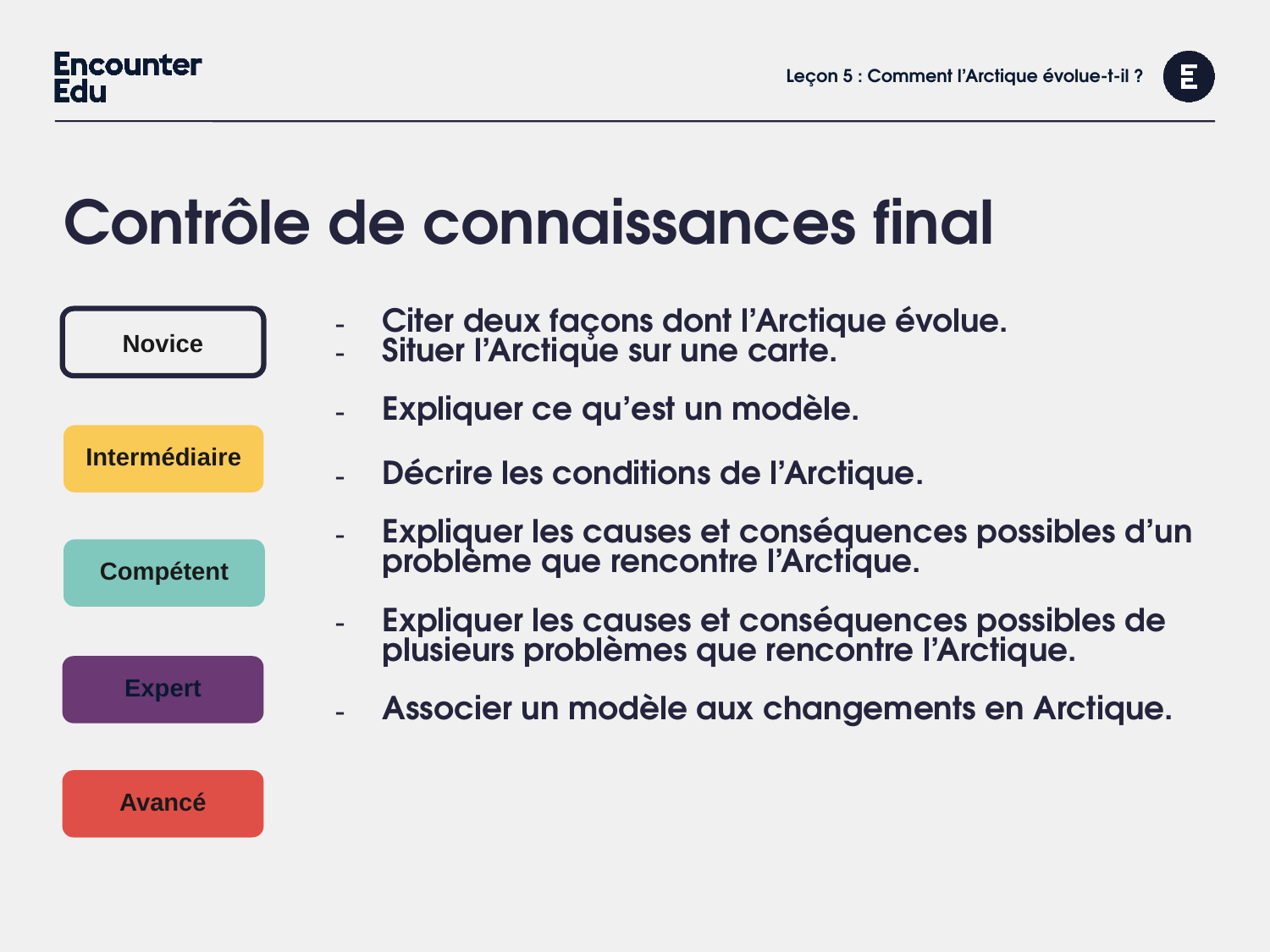

# Leçon 5 : Comment l’Arctique évolue-t-il ?
Contrôle de connaissances final
Novice
| Citer deux façons dont l’Arctique évolue. Situer l’Arctique sur une carte. Expliquer ce qu’est un modèle. |
| --- |
| Décrire les conditions de l’Arctique. Expliquer les causes et conséquences possibles d’un problème que rencontre l’Arctique. Expliquer les causes et conséquences possibles de plusieurs problèmes que rencontre l’Arctique. Associer un modèle aux changements en Arctique. |
|  |
|  |
|  |
Intermédiaire
Compétent
Expert
Avancé